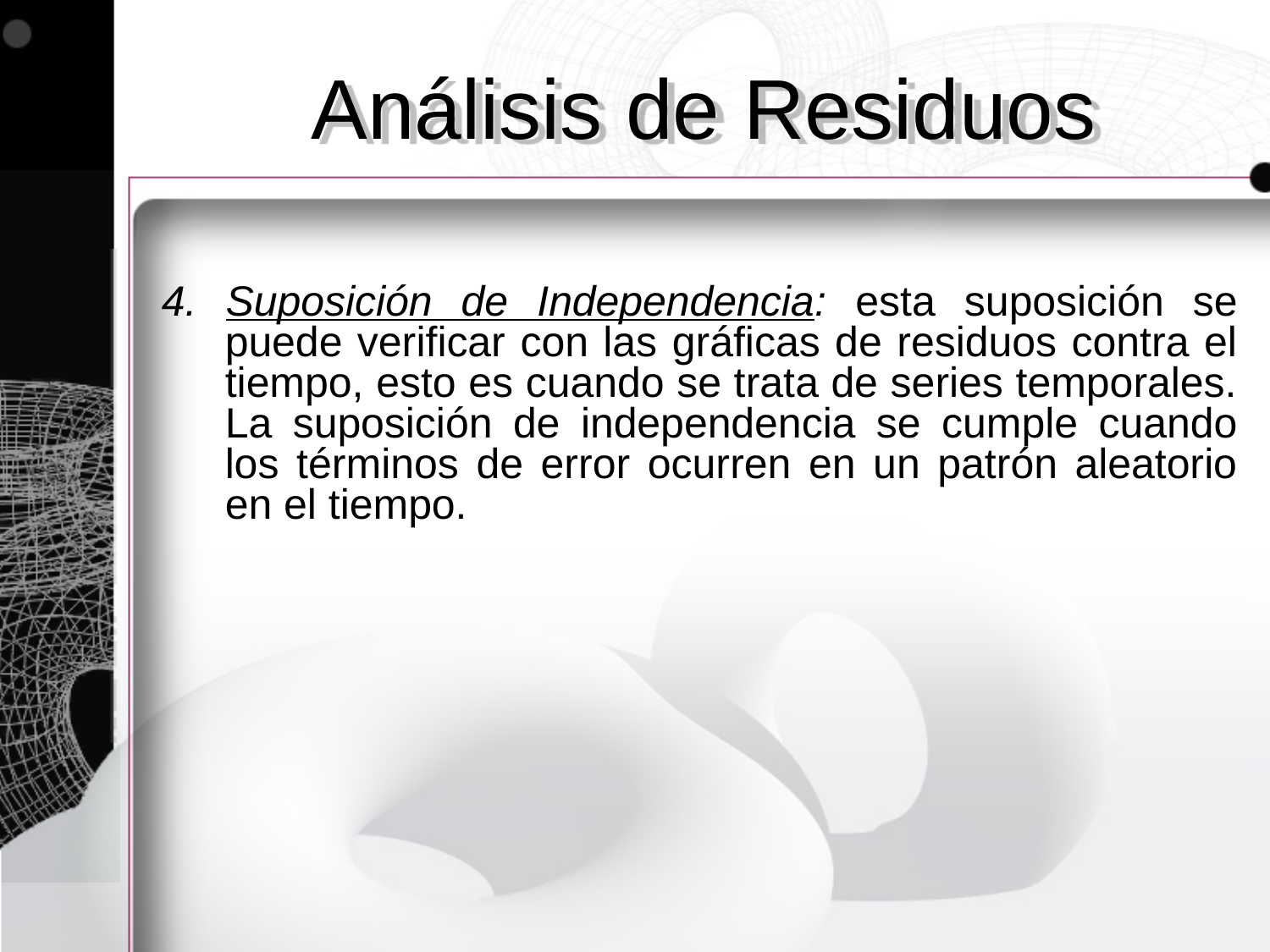

# Análisis de Residuos

4. Suposición de Independencia: esta suposición se puede verificar con las gráficas de residuos contra el tiempo, esto es cuando se trata de series temporales. La suposición de independencia se cumple cuando los términos de error ocurren en un patrón aleatorio en el tiempo.